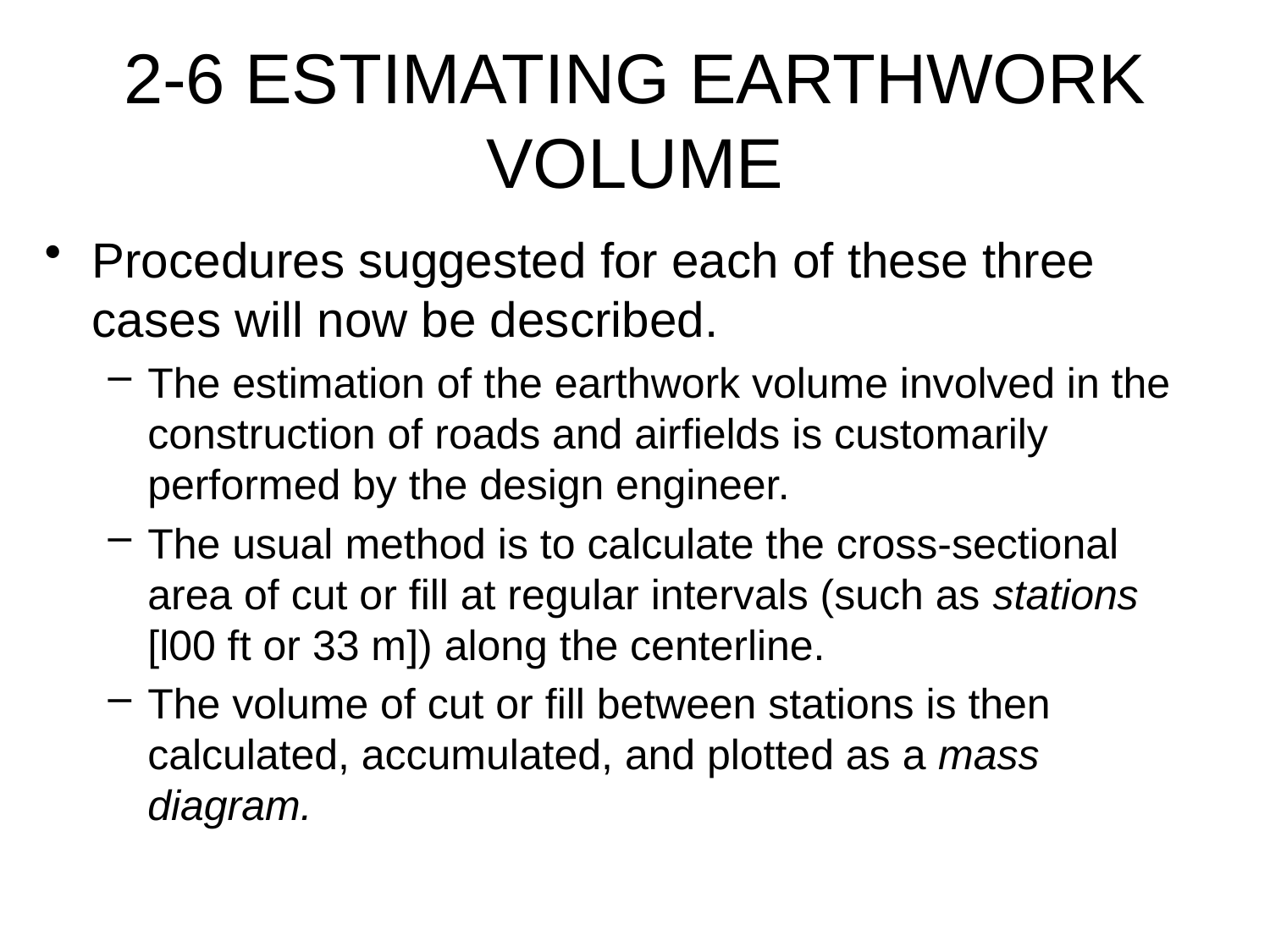

# 2-6 ESTIMATING EARTHWORK VOLUME
Procedures suggested for each of these three cases will now be described.
The estimation of the earthwork volume involved in the construction of roads and airfields is customarily performed by the design engineer.
The usual method is to calculate the cross-sectional area of cut or fill at regular intervals (such as stations [l00 ft or 33 m]) along the centerline.
The volume of cut or fill between stations is then calculated, accumulated, and plotted as a mass diagram.